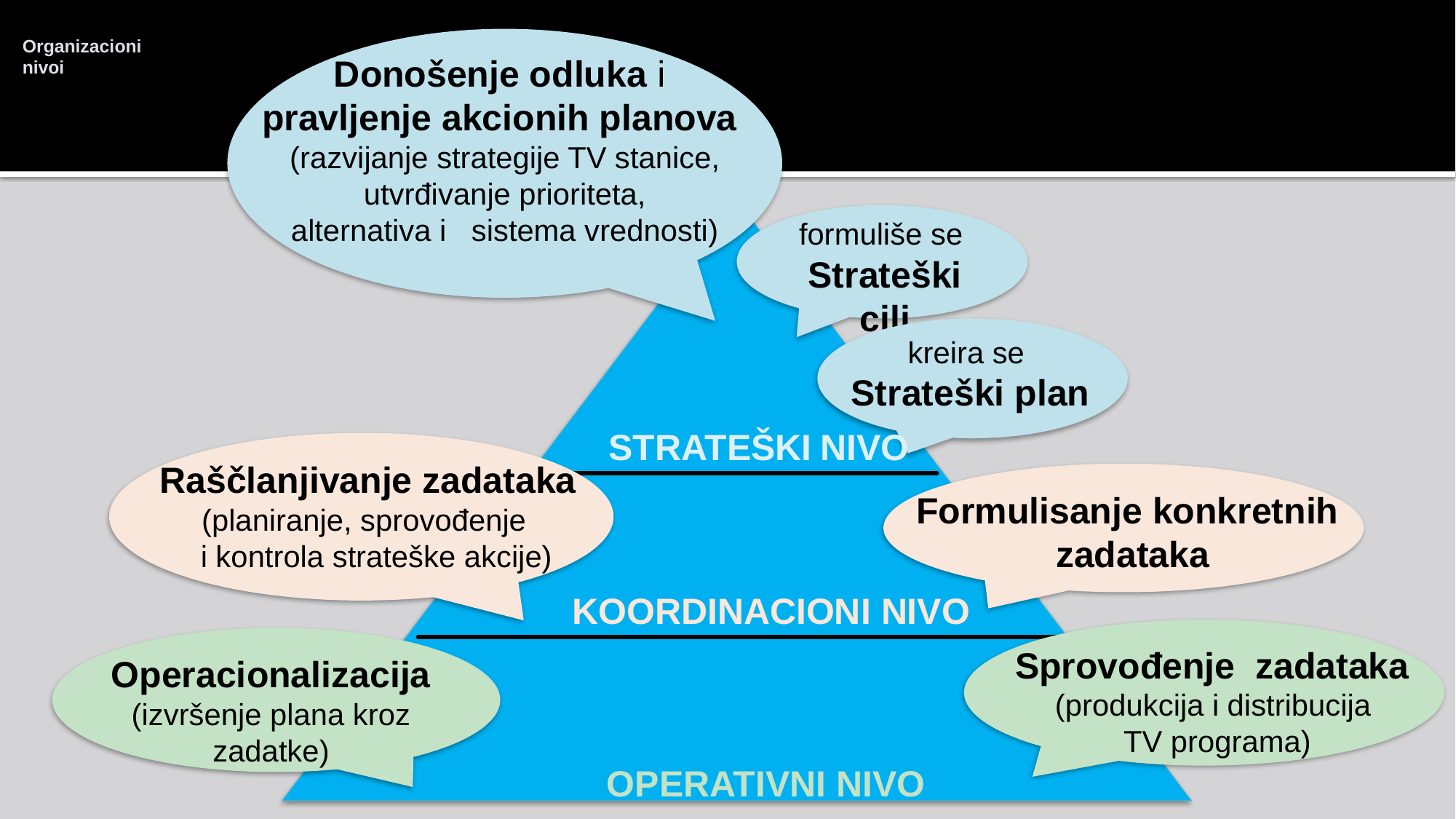

# Organizacioni nivoi

Donošenje odluka i
pravljenje akcionih planova
(razvijanje strategije TV stanice,
 utvrđivanje prioriteta,
alternativa i   sistema vrednosti)

formuliše se
Strateški cilj

kreira se
Strateški plan
STRATEŠKI NIVO

Raščlanjivanje zadataka
(planiranje, sprovođenje
  i kontrola strateške akcije)

Formulisanje konkretnih
zadataka
KOORDINACIONI NIVO

Sprovođenje  zadataka
(produkcija i distribucija
TV programa)
Operacionalizacija
(izvršenje plana kroz zadatke)
OPERATIVNI NIVO